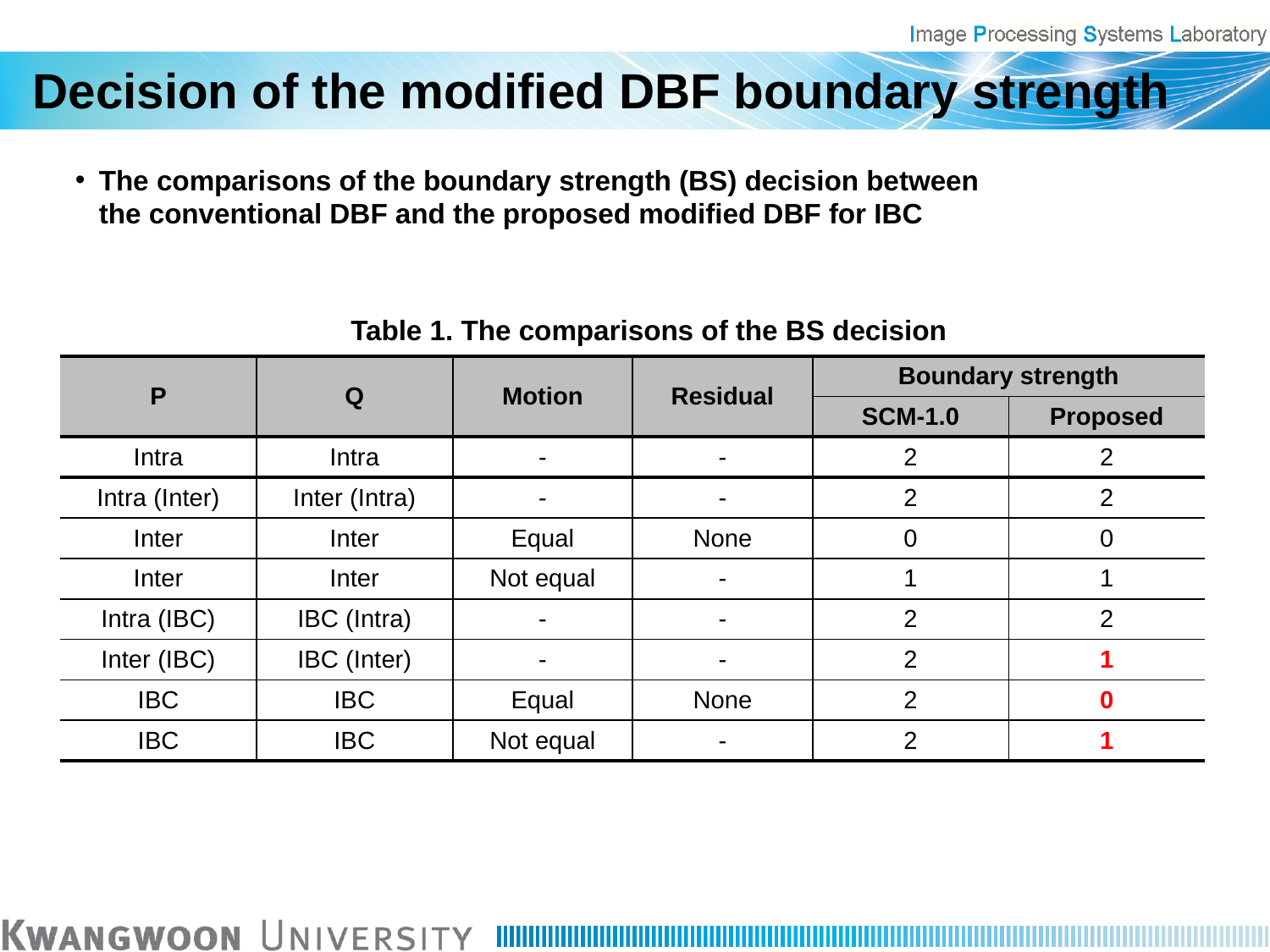

# Decision of the modified DBF boundary strength
The comparisons of the boundary strength (BS) decision between the conventional DBF and the proposed modified DBF for IBC
Table 1. The comparisons of the BS decision
| P | Q | Motion | Residual | Boundary strength |  |
| --- | --- | --- | --- | --- | --- |
|  |  |  |  | SCM-1.0 | Proposed |
| Intra | Intra | - | - | 2 | 2 |
| Intra (Inter) | Inter (Intra) | - | - | 2 | 2 |
| Inter | Inter | Equal | None | 0 | 0 |
| Inter | Inter | Not equal | - | 1 | 1 |
| Intra (IBC) | IBC (Intra) | - | - | 2 | 2 |
| Inter (IBC) | IBC (Inter) | - | - | 2 | 1 |
| IBC | IBC | Equal | None | 2 | 0 |
| IBC | IBC | Not equal | - | 2 | 1 |